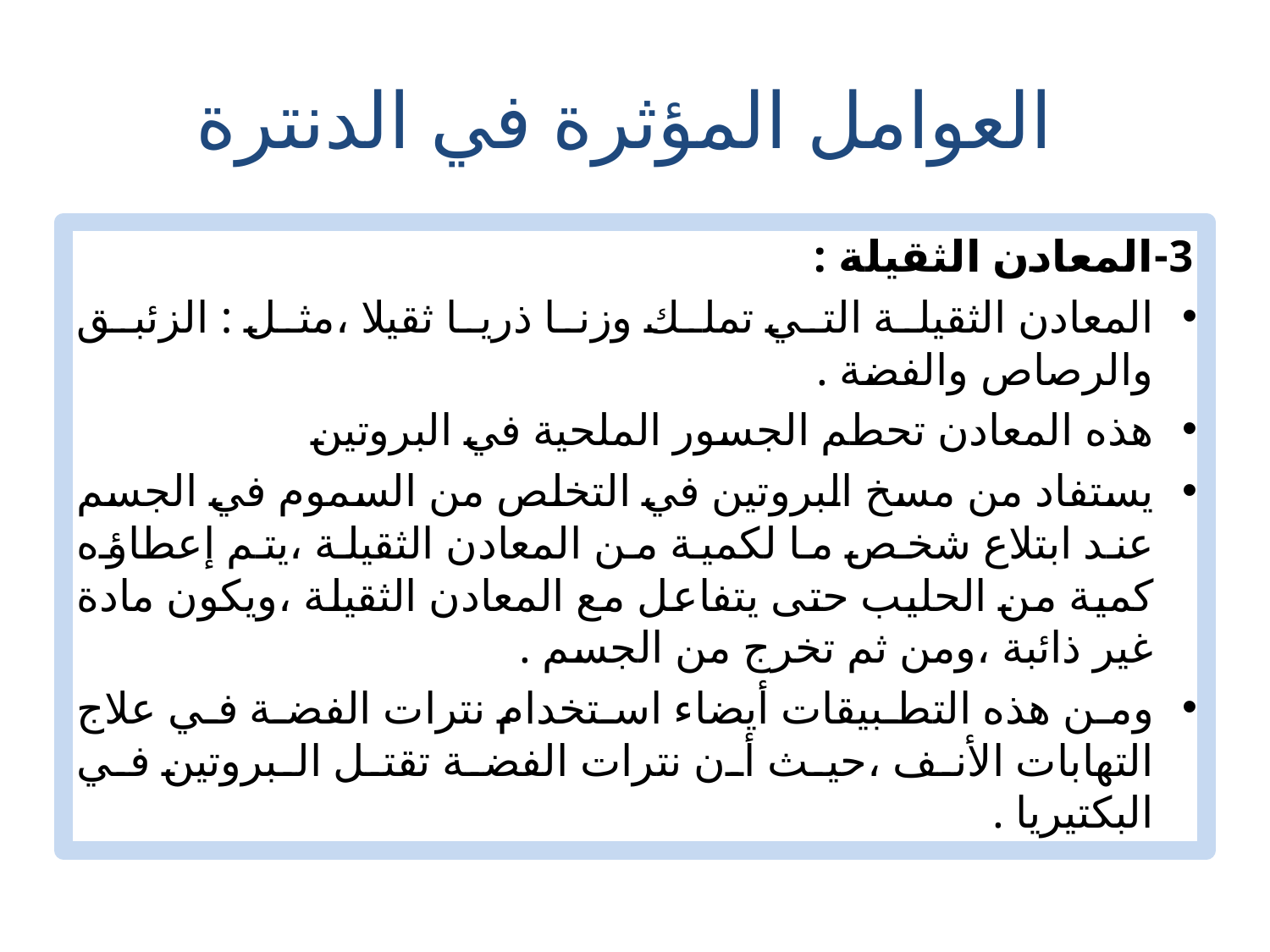

# العوامل المؤثرة في الدنترة
3-المعادن الثقيلة :
المعادن الثقيلة التي تملك وزنا ذريا ثقيلا ،مثل : الزئبق والرصاص والفضة .
هذه المعادن تحطم الجسور الملحية في البروتين
يستفاد من مسخ البروتين في التخلص من السموم في الجسم عند ابتلاع شخص ما لكمية من المعادن الثقيلة ،يتم إعطاؤه كمية من الحليب حتى يتفاعل مع المعادن الثقيلة ،ويكون مادة غير ذائبة ،ومن ثم تخرج من الجسم .
ومن هذه التطبيقات أيضاء استخدام نترات الفضة في علاج التهابات الأنف ،حيث أن نترات الفضة تقتل البروتين في البكتيريا .